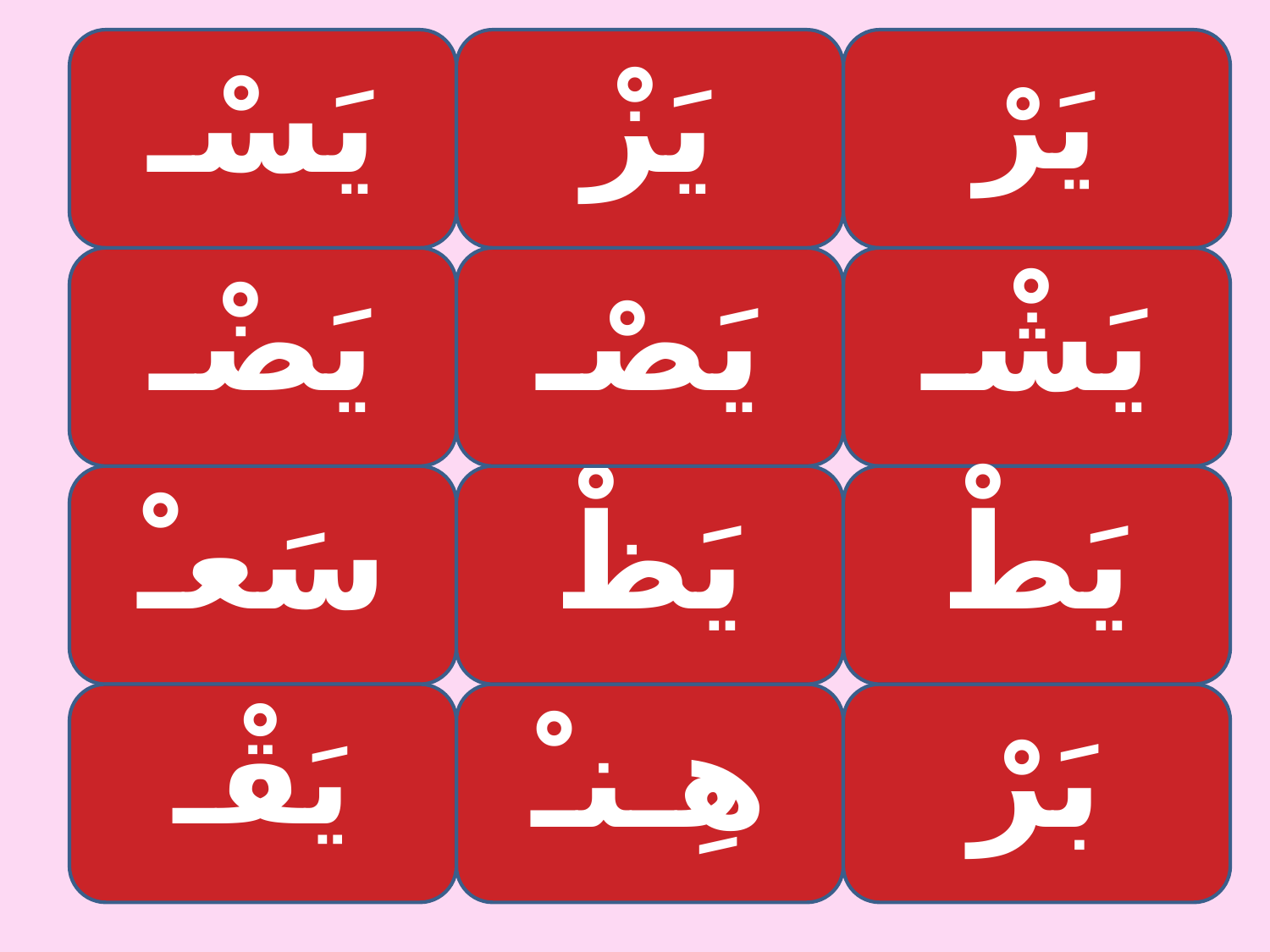

يَسْـ

يَزْ

يَرْ

يَضْـ

يَصْـ

يَشْـ

سَعـْ

يَظْ

يَطْ

يَقْـ

هِـنـْ

بَرْ